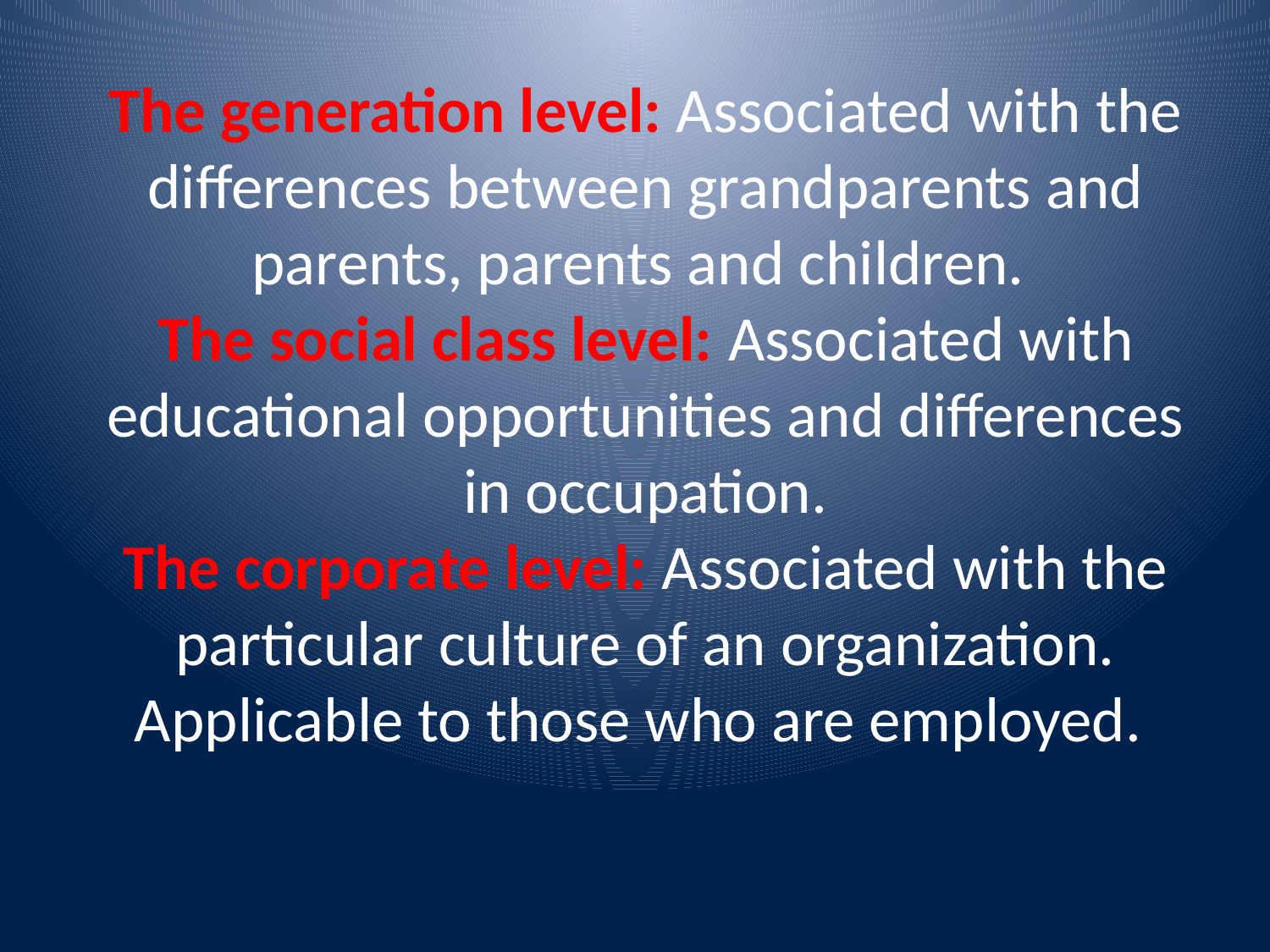

# The generation level: Associated with the differences between grandparents and parents, parents and children. The social class level: Associated with educational opportunities and differences in occupation. The corporate level: Associated with the particular culture of an organization. Applicable to those who are employed.